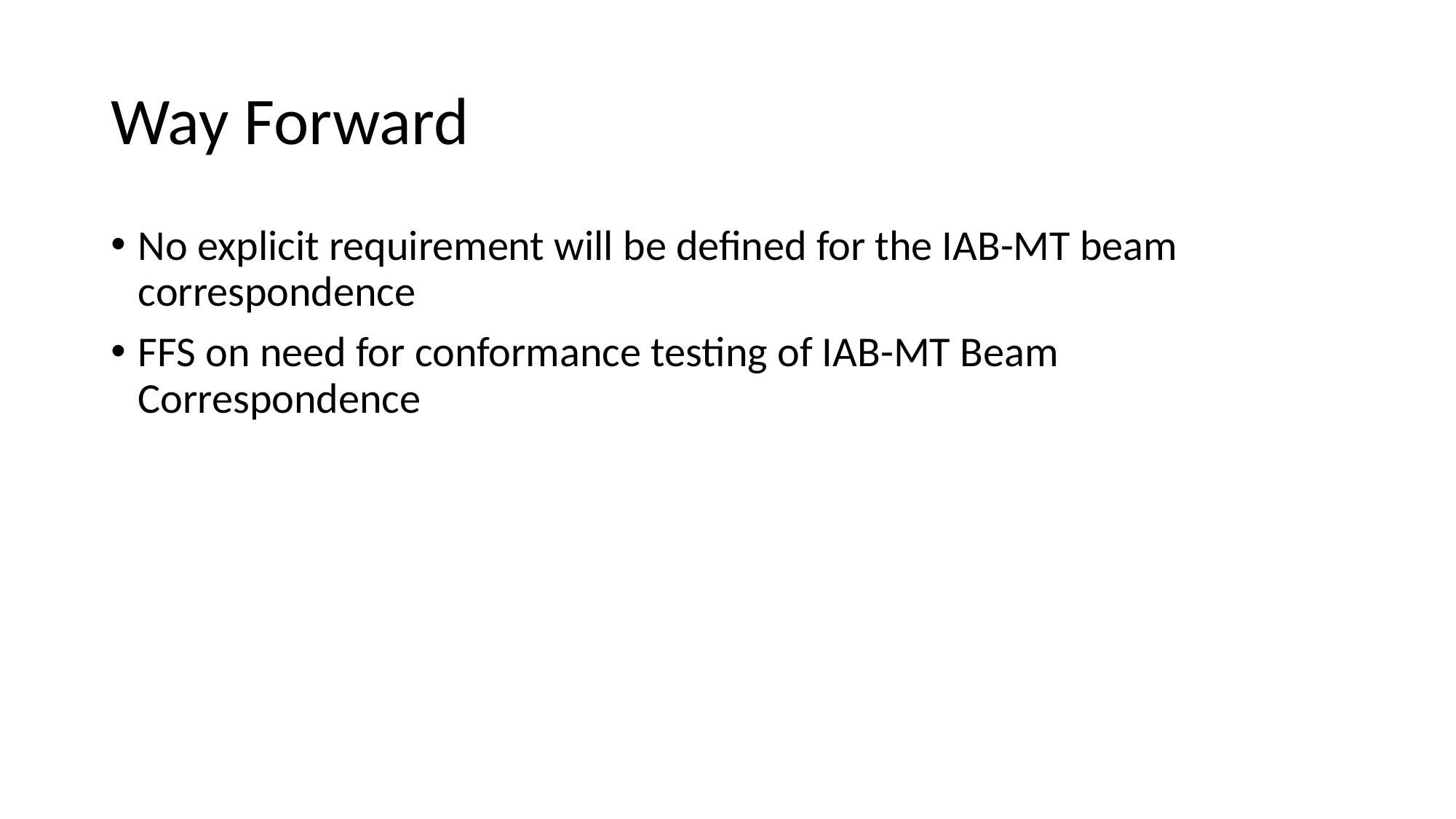

# Way Forward
No explicit requirement will be defined for the IAB-MT beam correspondence
FFS on need for conformance testing of IAB-MT Beam Correspondence